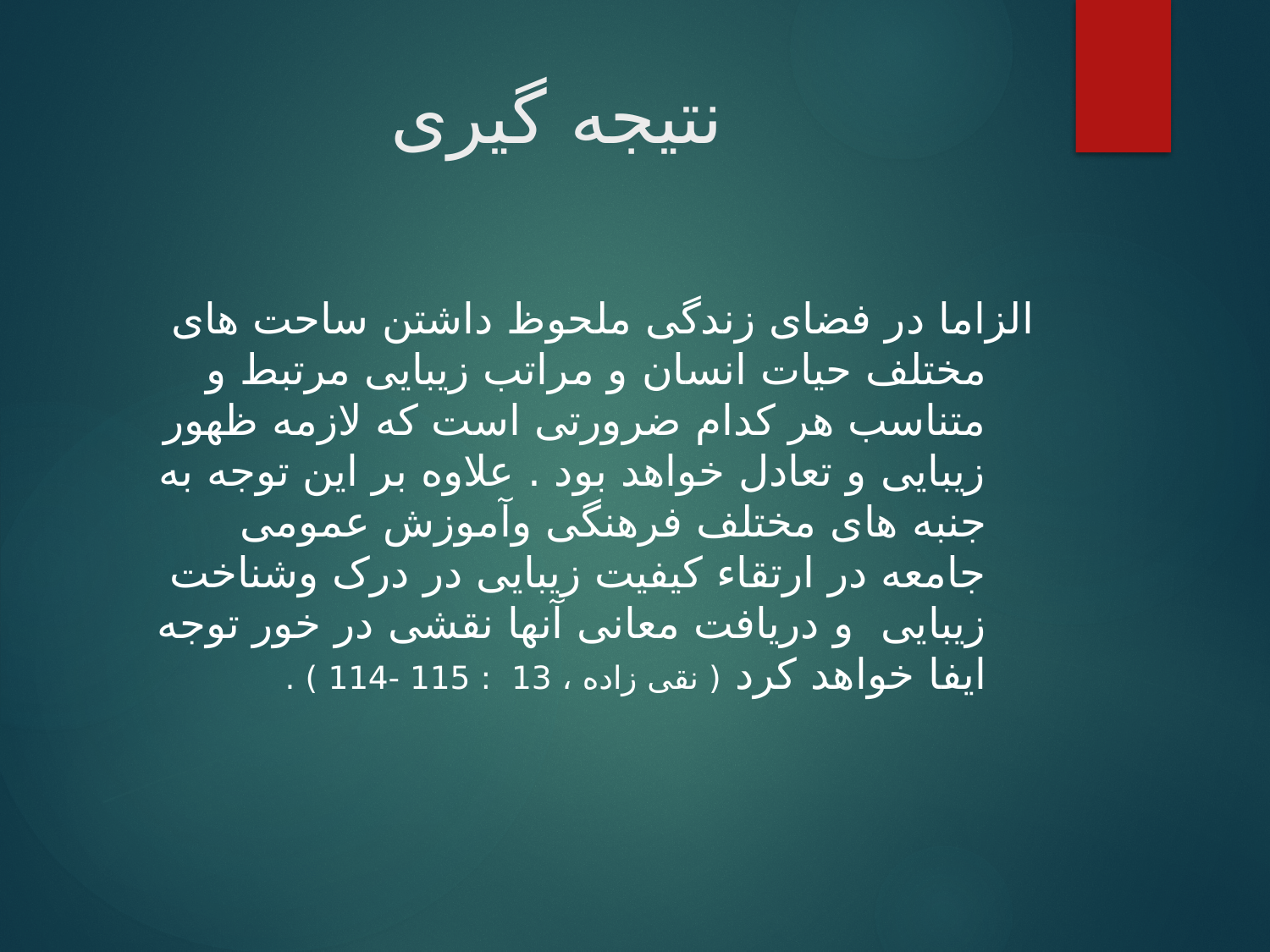

# نتیجه گیری
الزاما در فضای زندگی ملحوظ داشتن ساحت های مختلف حیات انسان و مراتب زیبایی مرتبط و متناسب هر کدام ضرورتی است که لازمه ظهور زیبایی و تعادل خواهد بود . علاوه بر این توجه به جنبه های مختلف فرهنگی وآموزش عمومی جامعه در ارتقاء کیفیت زیبایی در درک وشناخت زیبایی  و دریافت معانی آنها نقشی در خور توجه ایفا خواهد کرد ( نقی زاده ، 13  : 115 -114 ) .